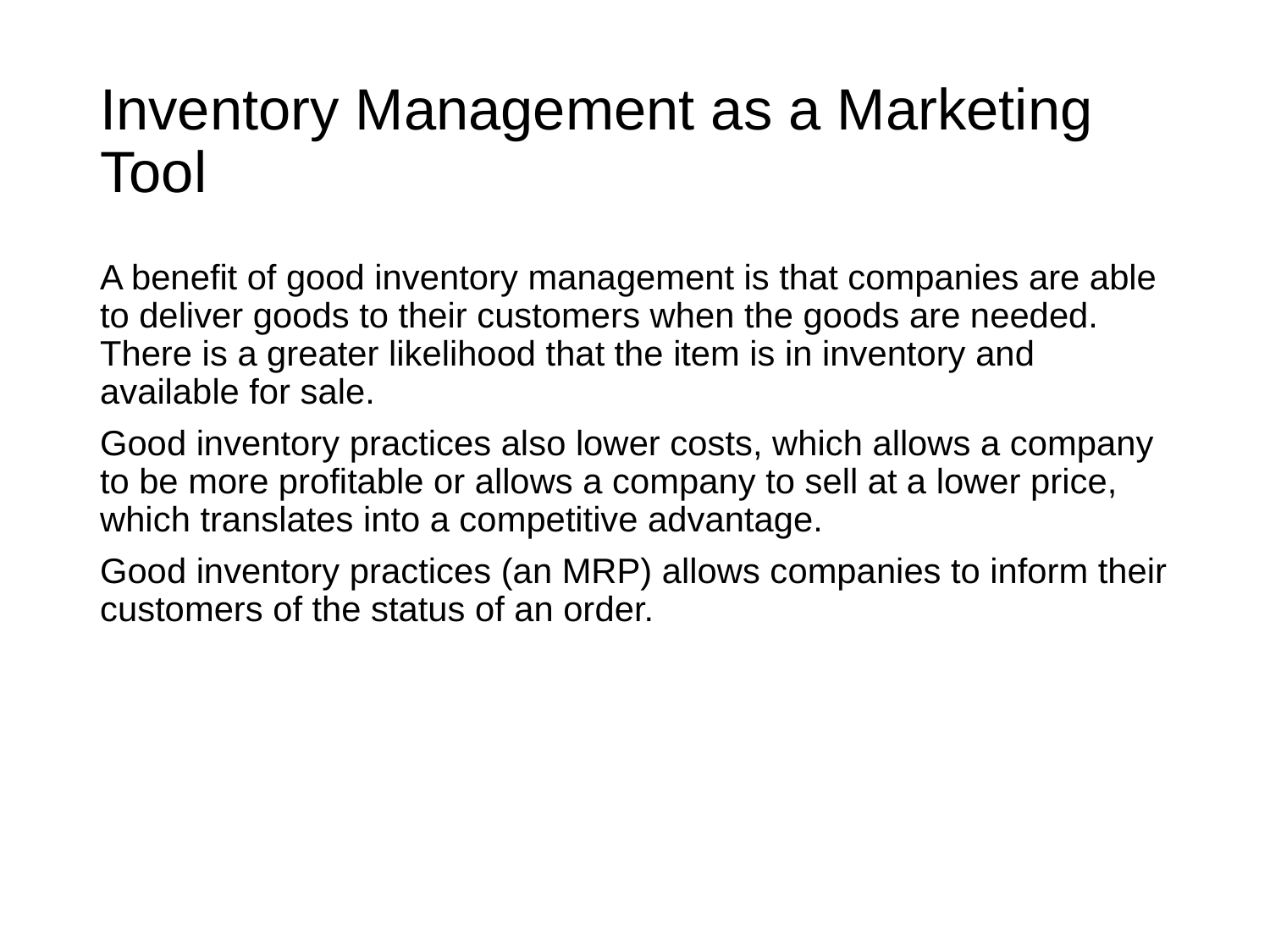

# Inventory Management as a Marketing Tool
A benefit of good inventory management is that companies are able to deliver goods to their customers when the goods are needed. There is a greater likelihood that the item is in inventory and available for sale.
Good inventory practices also lower costs, which allows a company to be more profitable or allows a company to sell at a lower price, which translates into a competitive advantage.
Good inventory practices (an MRP) allows companies to inform their customers of the status of an order.